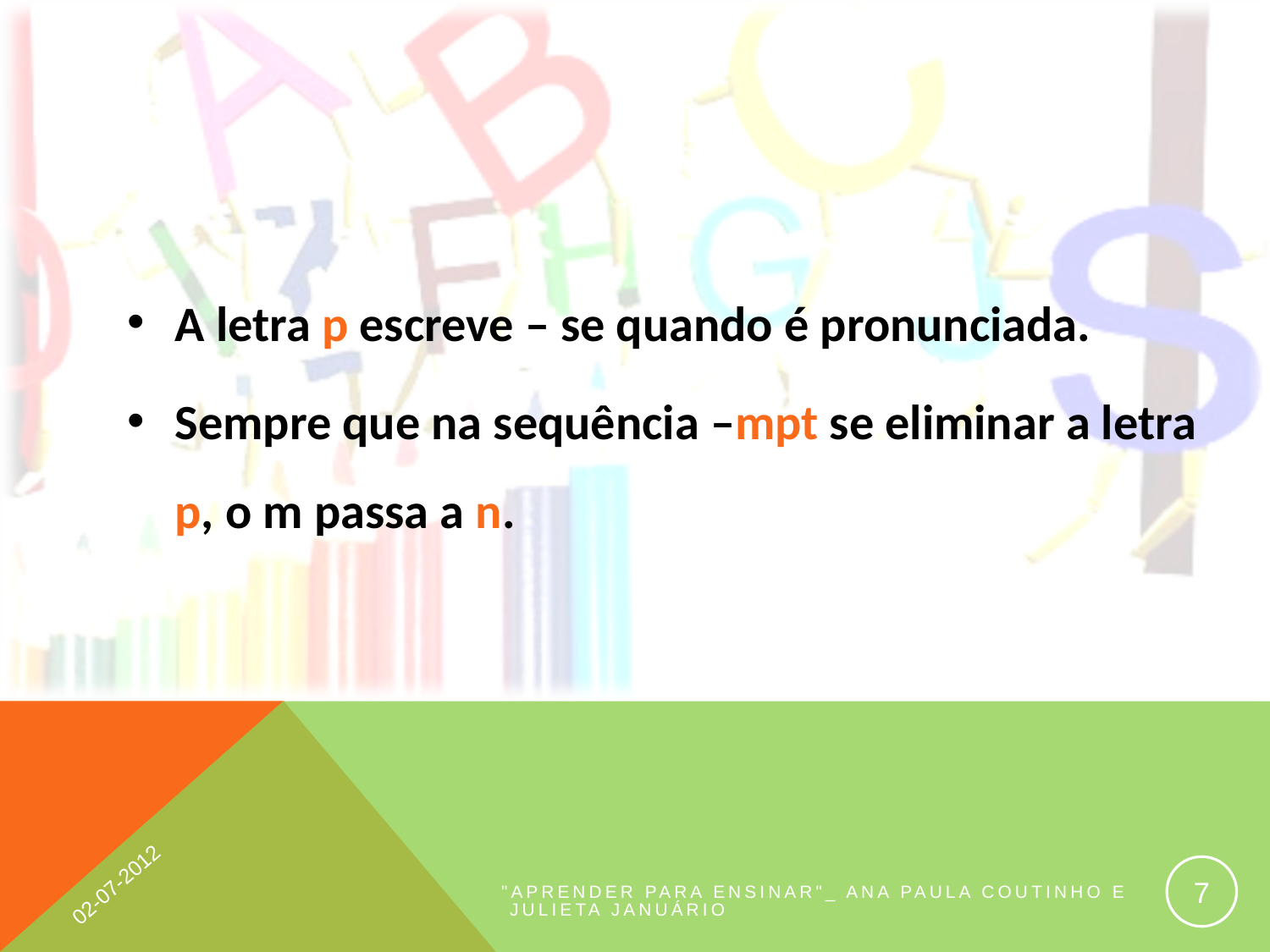

A letra p escreve – se quando é pronunciada.
Sempre que na sequência –mpt se eliminar a letra p, o m passa a n.
02-07-2012
7
"Aprender para ensinar"_ Ana Paula Coutinho e Julieta Januário